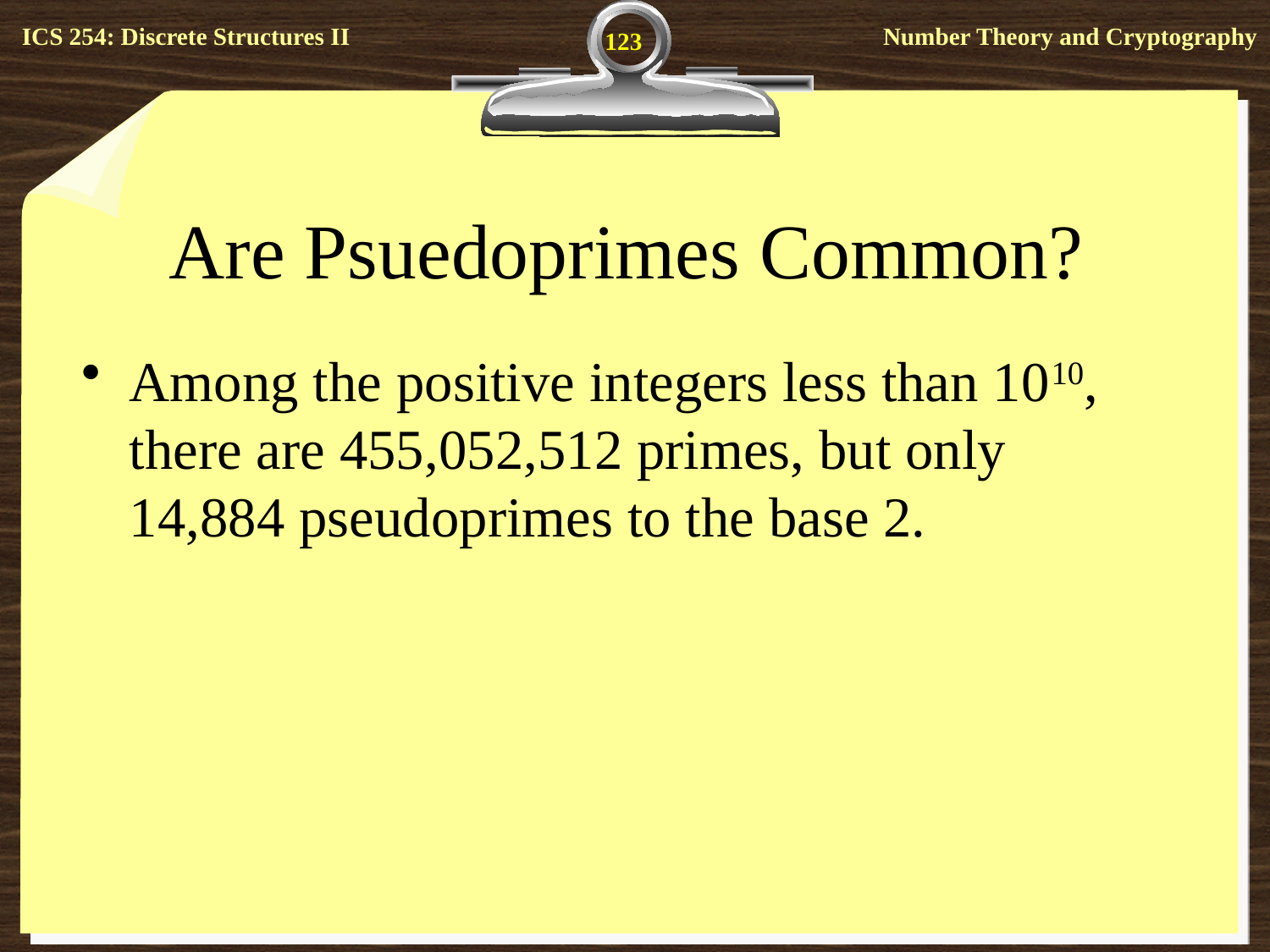

123
# Are Psuedoprimes Common?
Among the positive integers less than 1010, there are 455,052,512 primes, but only 14,884 pseudoprimes to the base 2.